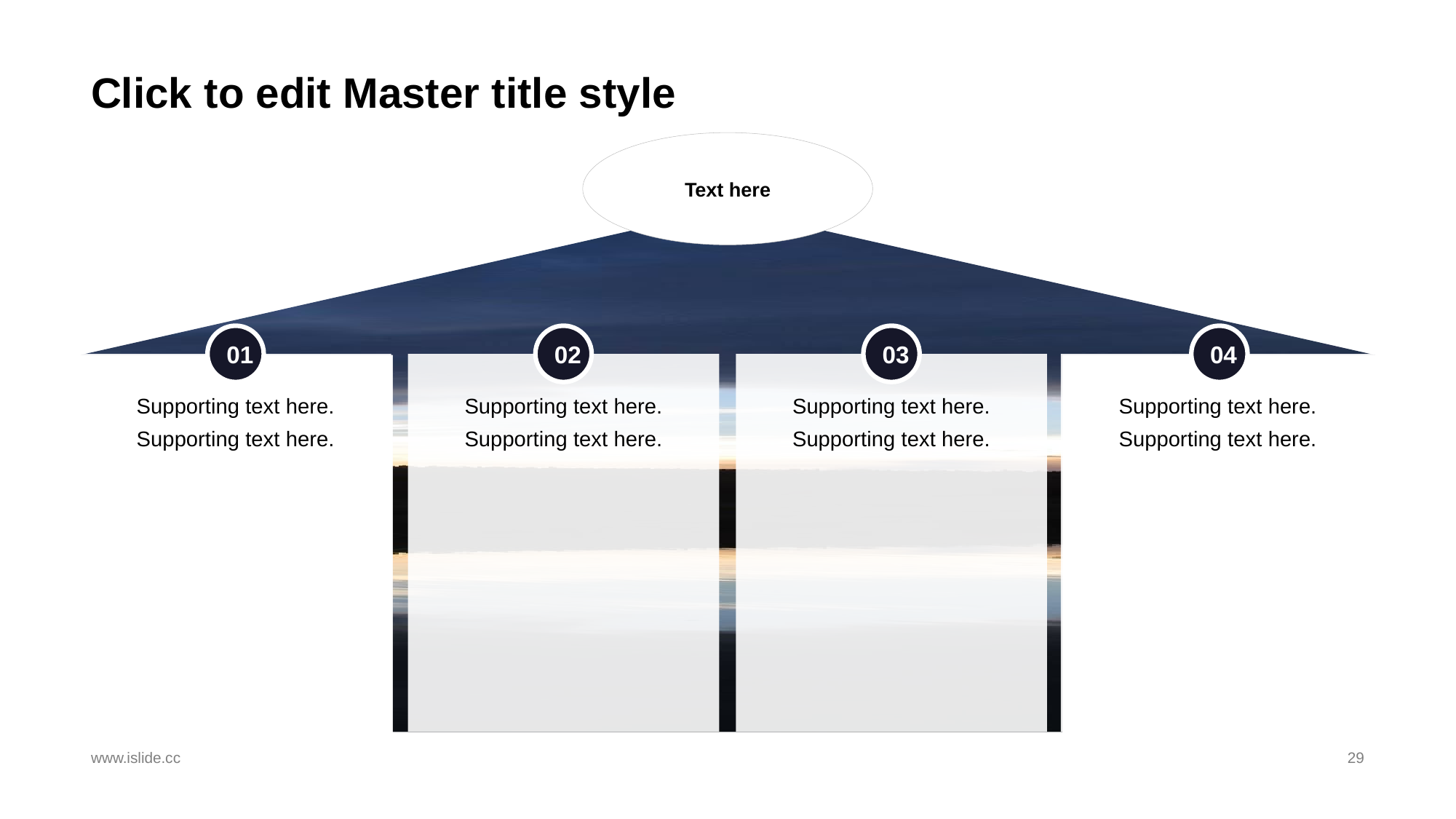

# Click to edit Master title style

Text here
01
02
03
04

Supporting text here.
Supporting text here.

Supporting text here.
Supporting text here.

Supporting text here.
Supporting text here.

Supporting text here.
Supporting text here.
www.islide.cc
29